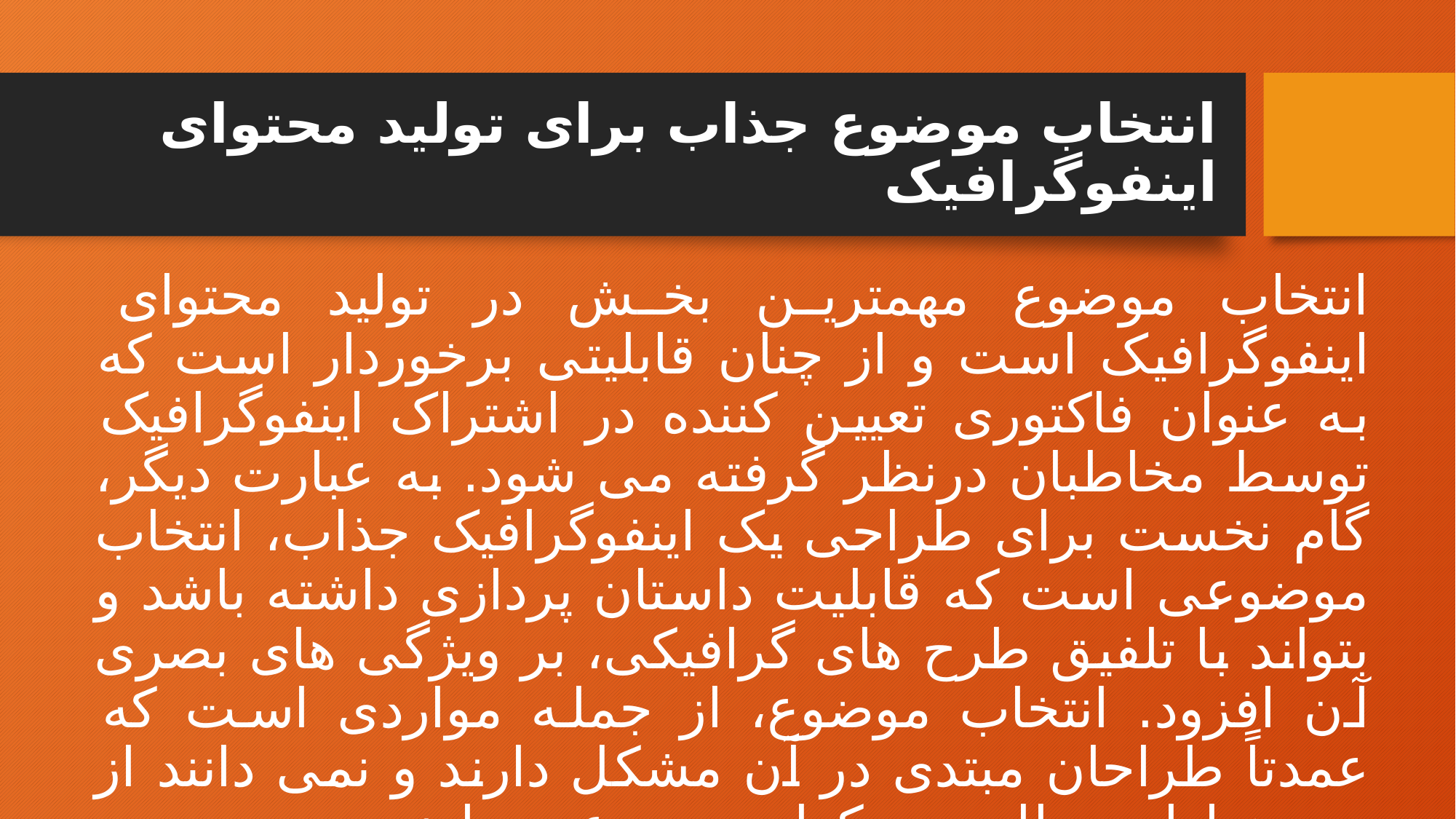

# انتخاب موضوع جذاب برای تولید محتوای اینفوگرافیک
انتخاب موضوع مهمترین بخش در تولید محتوای اینفوگرافیک است و از چنان قابلیتی برخوردار است که به عنوان فاکتوری تعیین کننده در اشتراک اینفوگرافیک توسط مخاطبان درنظر گرفته می شود. به عبارت دیگر، گام نخست برای طراحی یک اینفوگرافیک جذاب، انتخاب موضوعی است که قابلیت داستان پردازی داشته باشد و بتواند با تلفیق طرح های گرافیکی، بر ویژگی های بصری آن افزود. انتخاب موضوع، از جمله مواردی است که عمدتاً طراحان مبتدی در آن مشکل دارند و نمی دانند از بین هزاران مطلب، به کدام موضوع بپردازند.